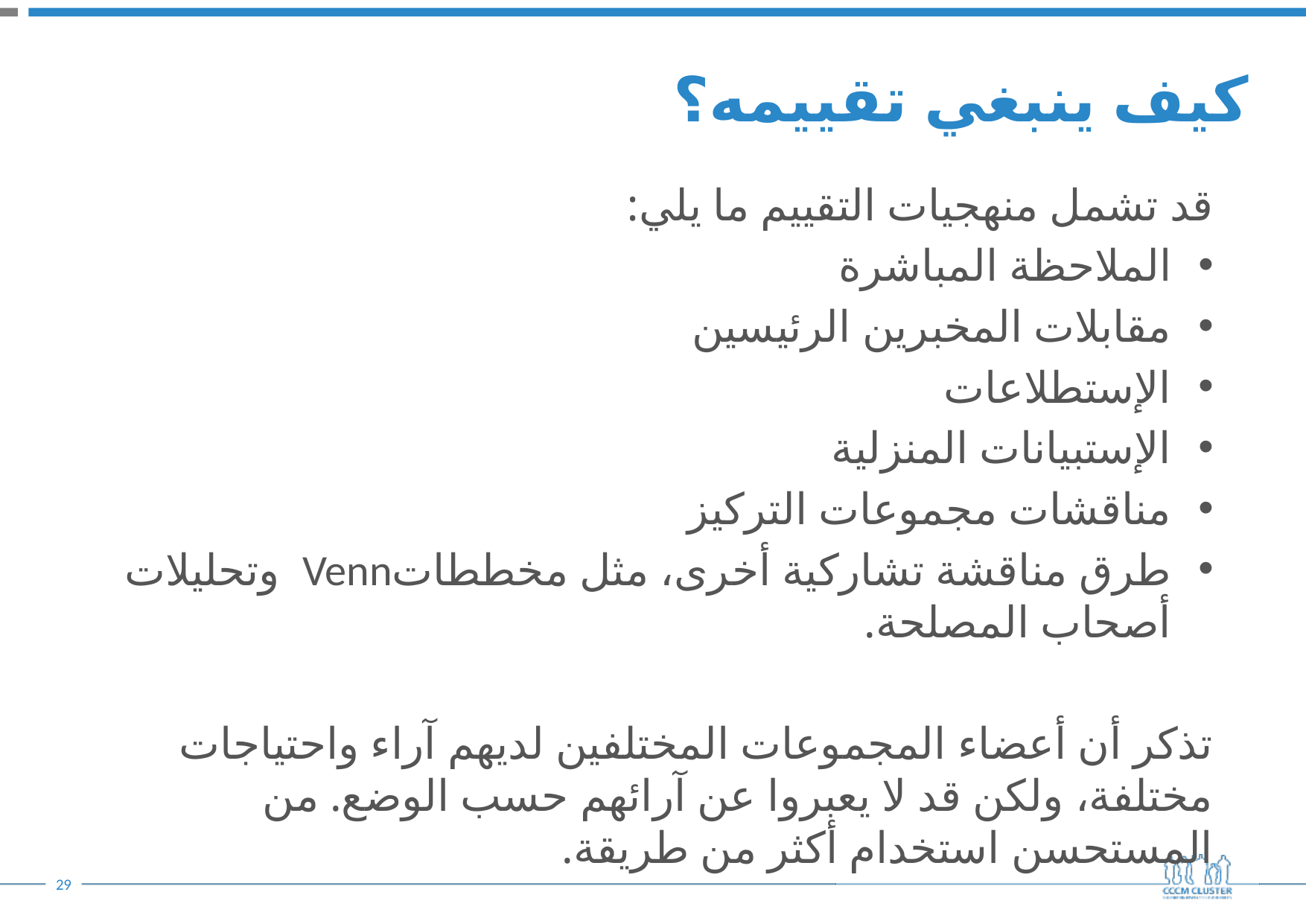

# كيف ينبغي تقييمه؟
قد تشمل منهجيات التقييم ما يلي:
الملاحظة المباشرة
مقابلات المخبرين الرئيسين
الإستطلاعات
الإستبيانات المنزلية
مناقشات مجموعات التركيز
طرق مناقشة تشاركية أخرى، مثل مخططاتVenn  وتحليلات أصحاب المصلحة.

تذكر أن أعضاء المجموعات المختلفين لديهم آراء واحتياجات مختلفة، ولكن قد لا يعبروا عن آرائهم حسب الوضع. من المستحسن استخدام أكثر من طريقة.